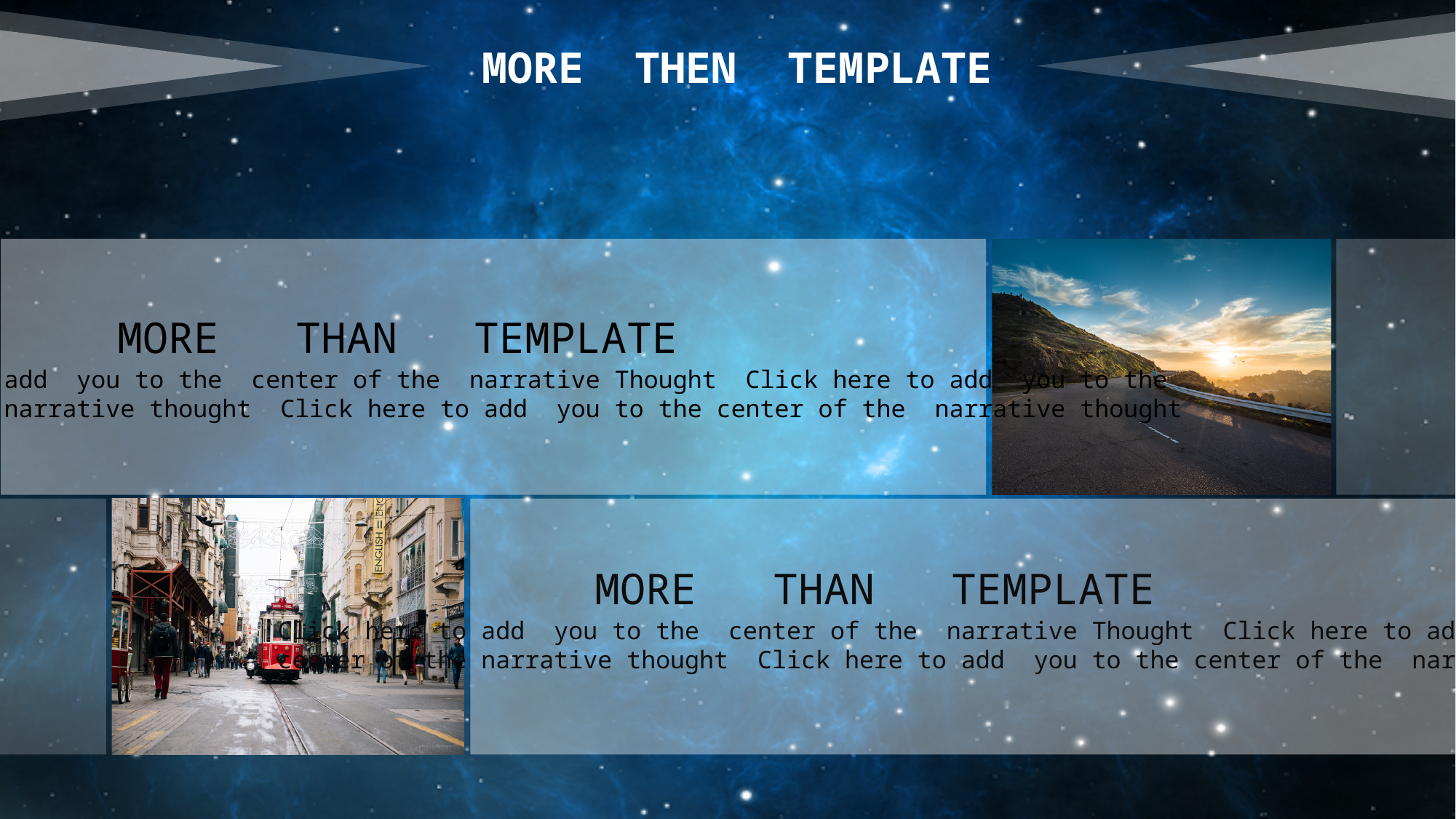

MORE  THEN  TEMPLATE

                     MORE   THAN   TEMPLATE
Click here to add  you to the  center of the  narrative Thought  Click here to add  you to the
center of the narrative thought  Click here to add  you to the center of the  narrative thought

                     MORE   THAN   TEMPLATE
Click here to add  you to the  center of the  narrative Thought  Click here to add  you to the
center of the narrative thought  Click here to add  you to the center of the  narrative thought